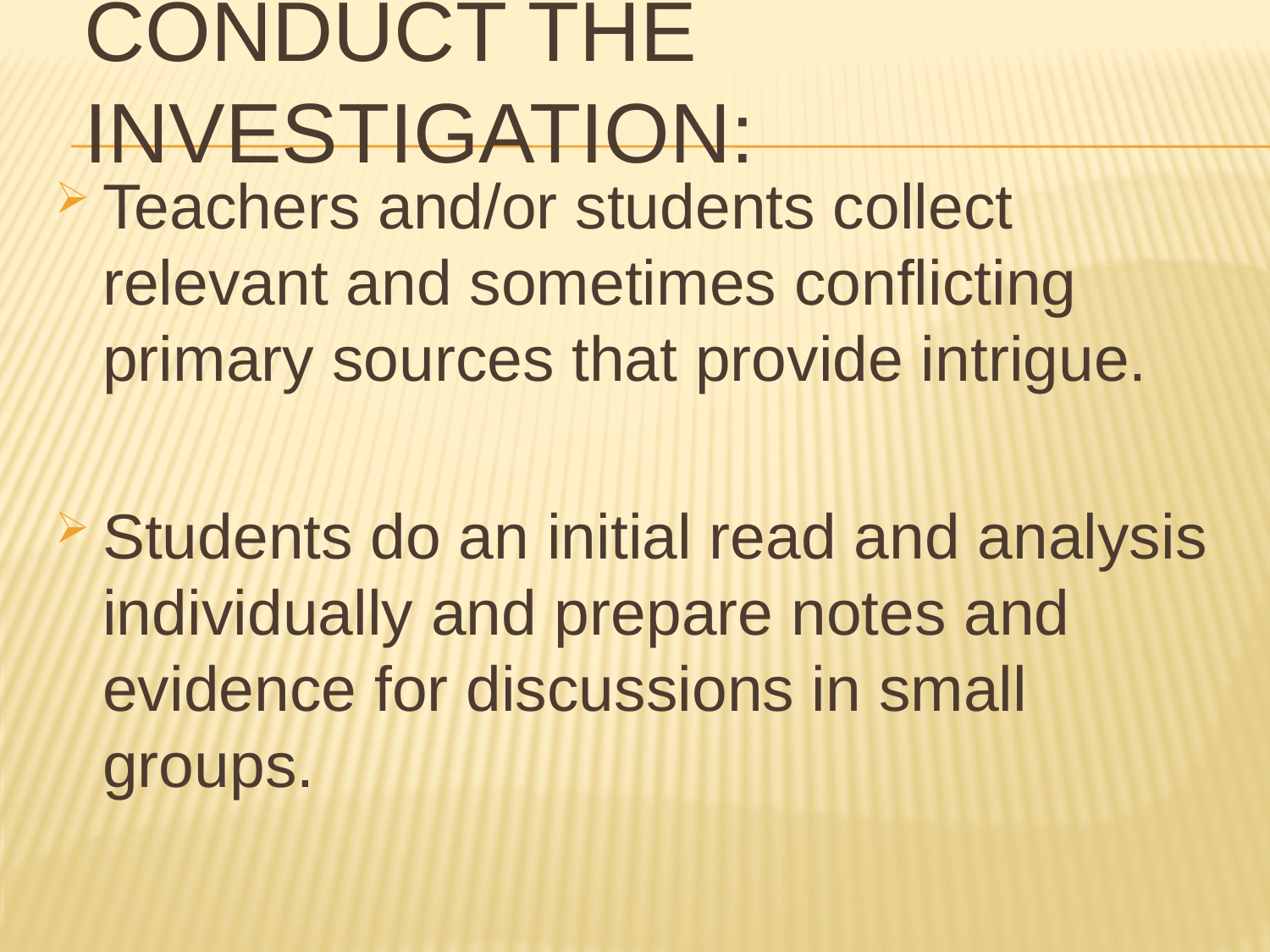

# Conduct the Investigation:
Teachers and/or students collect relevant and sometimes conflicting primary sources that provide intrigue.

Students do an initial read and analysis individually and prepare notes and evidence for discussions in small groups.